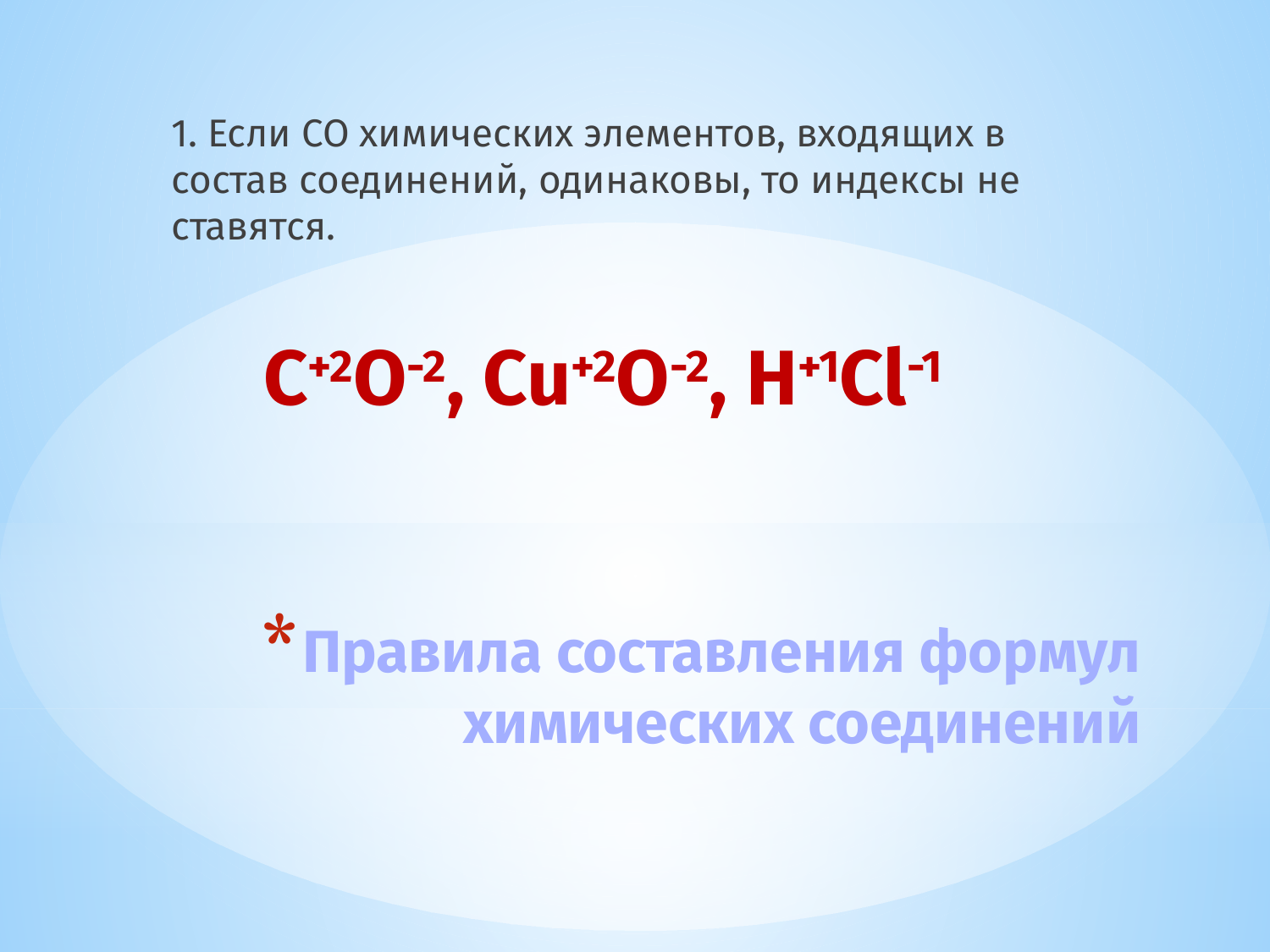

1. Если СО химических элементов, входящих в состав соединений, одинаковы, то индексы не ставятся.

C+2O-2, Cu+2O-2, H+1Cl-1

# Правила составления формул химических соединений